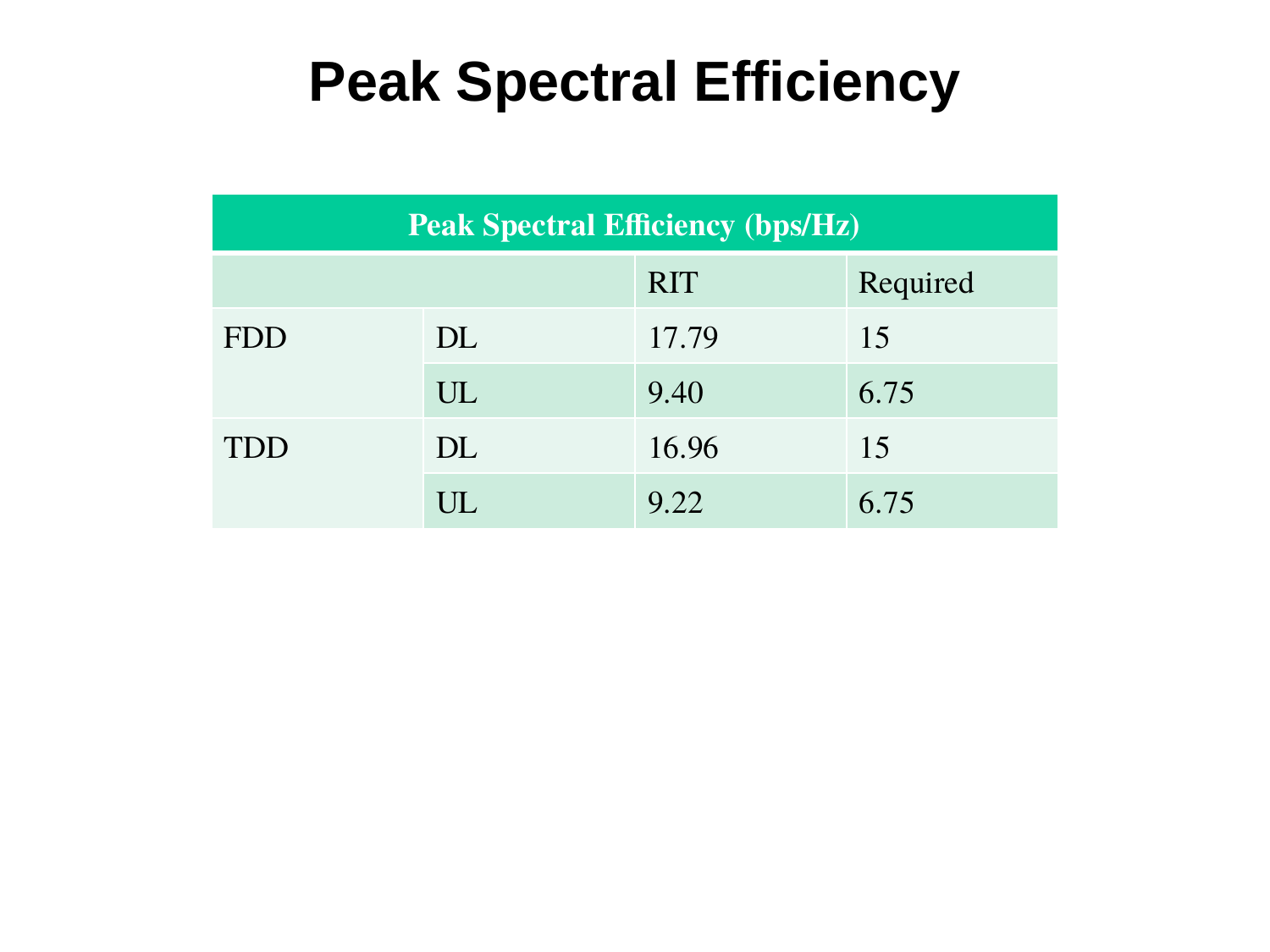

# Peak Spectral Efficiency
| Peak Spectral Efficiency (bps/Hz) |  |  |  |
| --- | --- | --- | --- |
|  |  | RIT | Required |
| FDD | DL | 17.79 | 15 |
|  | UL | 9.40 | 6.75 |
| TDD | DL | 16.96 | 15 |
|  | UL | 9.22 | 6.75 |